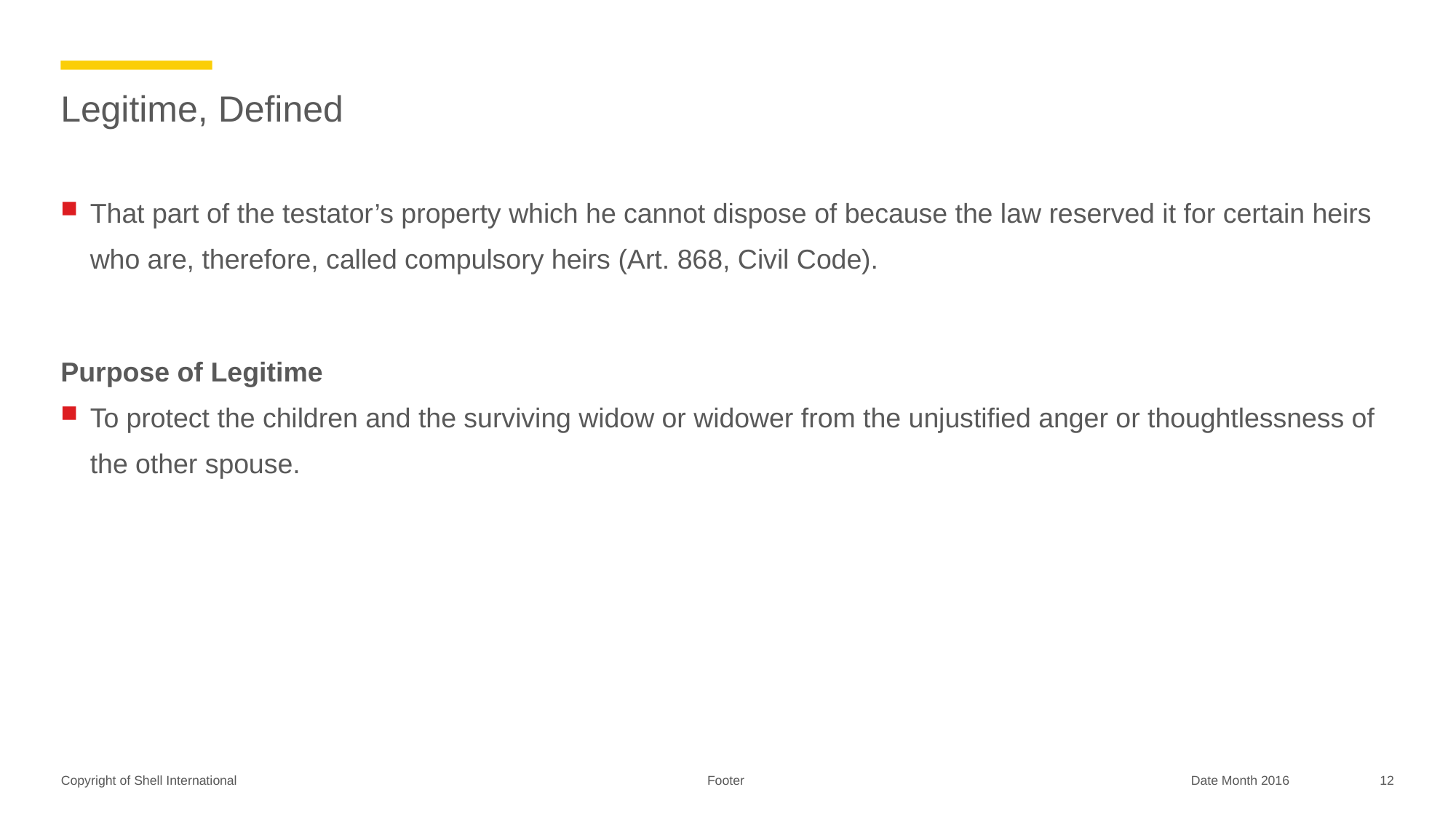

# Legitime, Defined
That part of the testator’s property which he cannot dispose of because the law reserved it for certain heirs who are, therefore, called compulsory heirs (Art. 868, Civil Code).

Purpose of Legitime
To protect the children and the surviving widow or widower from the unjustified anger or thoughtlessness of the other spouse.

Footer
12
Date Month 2016